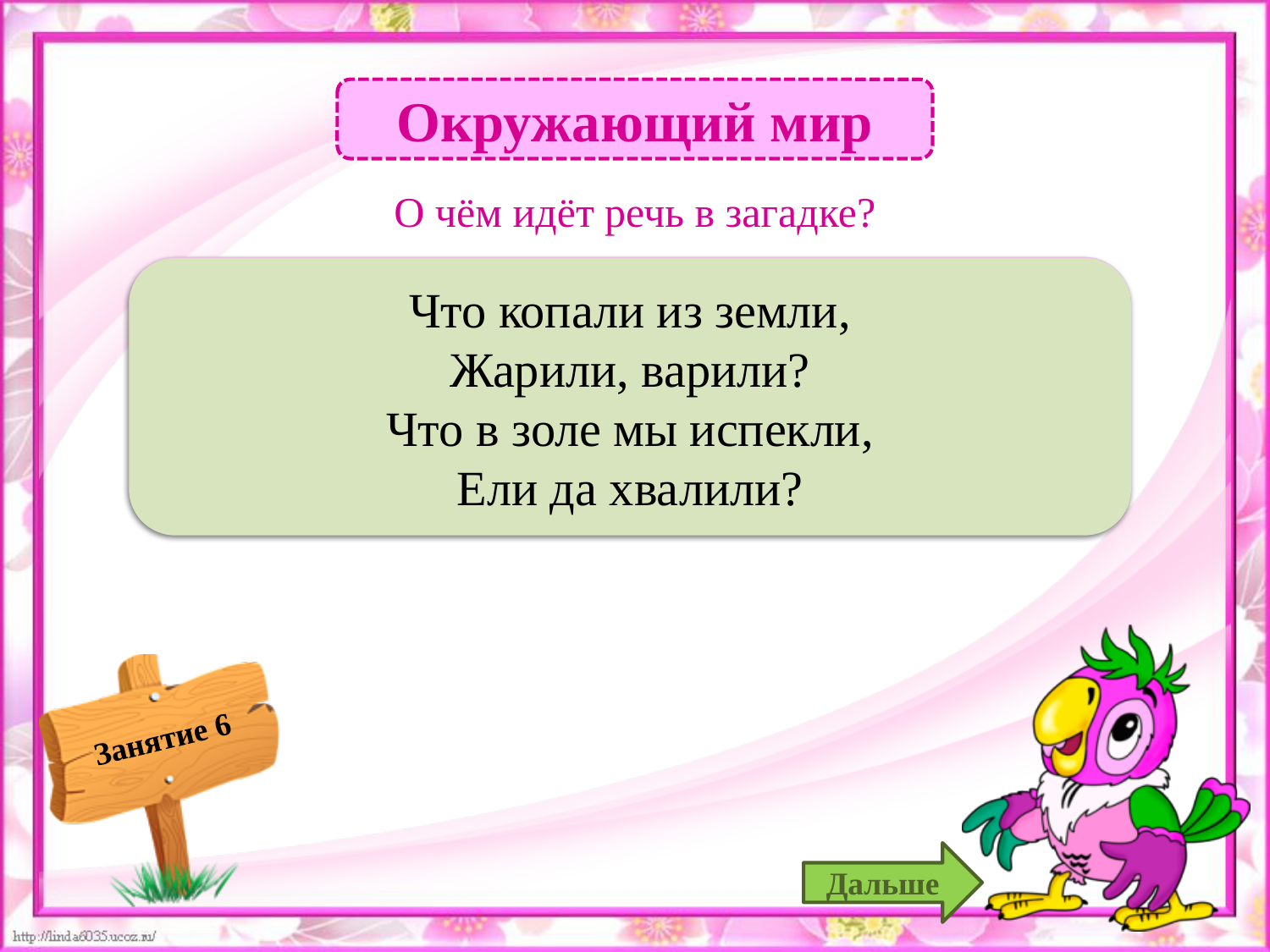

Окружающий мир
О чём идёт речь в загадке?
 Картофель – 1б.
Что копали из земли,
Жарили, варили?
Что в золе мы испекли,
Ели да хвалили?

Дальше